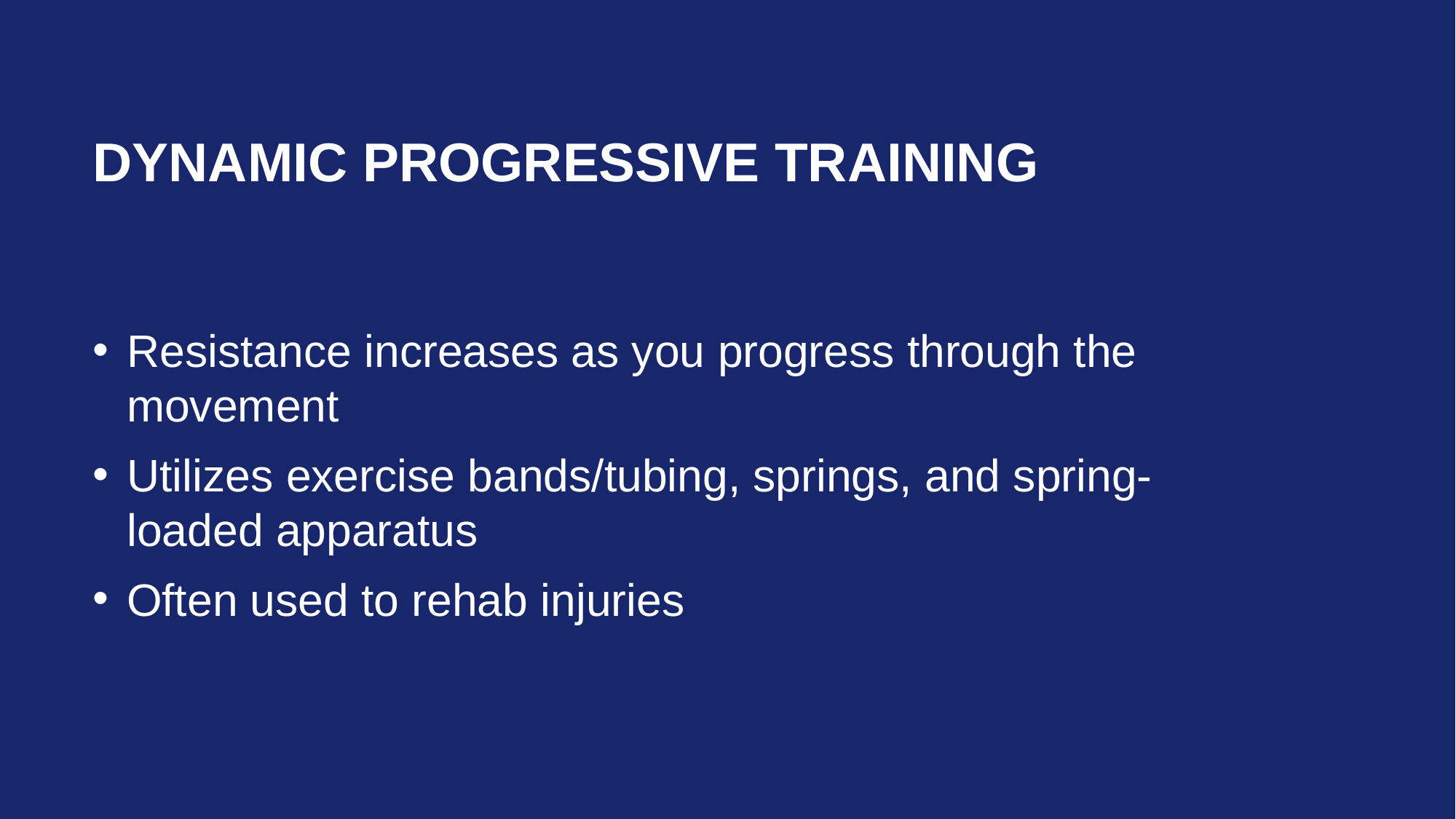

# Dynamic Progressive Training
Resistance increases as you progress through the movement
Utilizes exercise bands/tubing, springs, and spring-loaded apparatus
Often used to rehab injuries